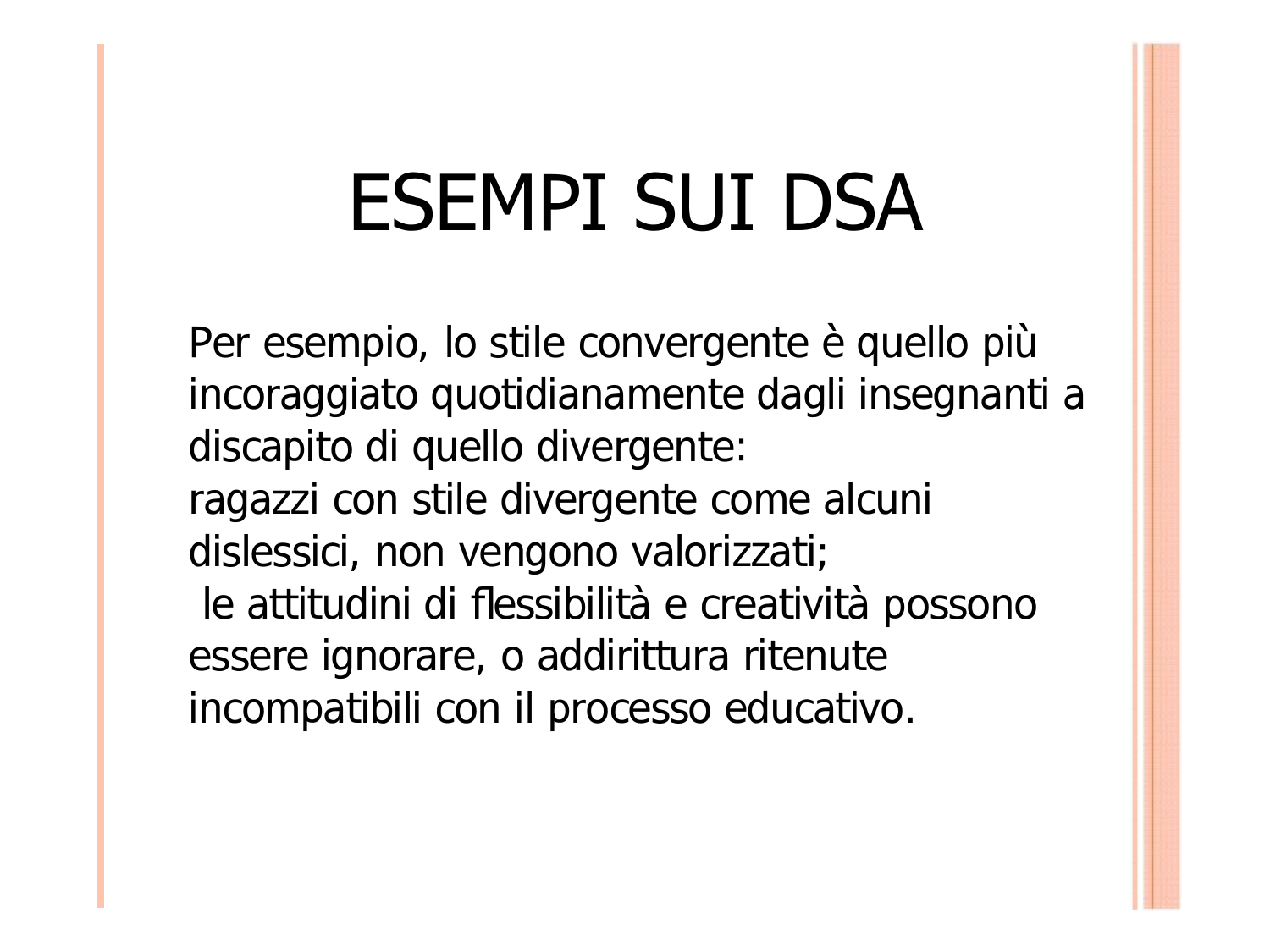

.
37

# ESEMPI SUI DSA
Per esempio, lo stile convergente è quello più incoraggiato quotidianamente dagli insegnanti a discapito di quello divergente:
ragazzi con stile divergente come alcuni dislessici, non vengono valorizzati;
 le attitudini di flessibilità e creatività possono essere ignorare, o addirittura ritenute incompatibili con il processo educativo.